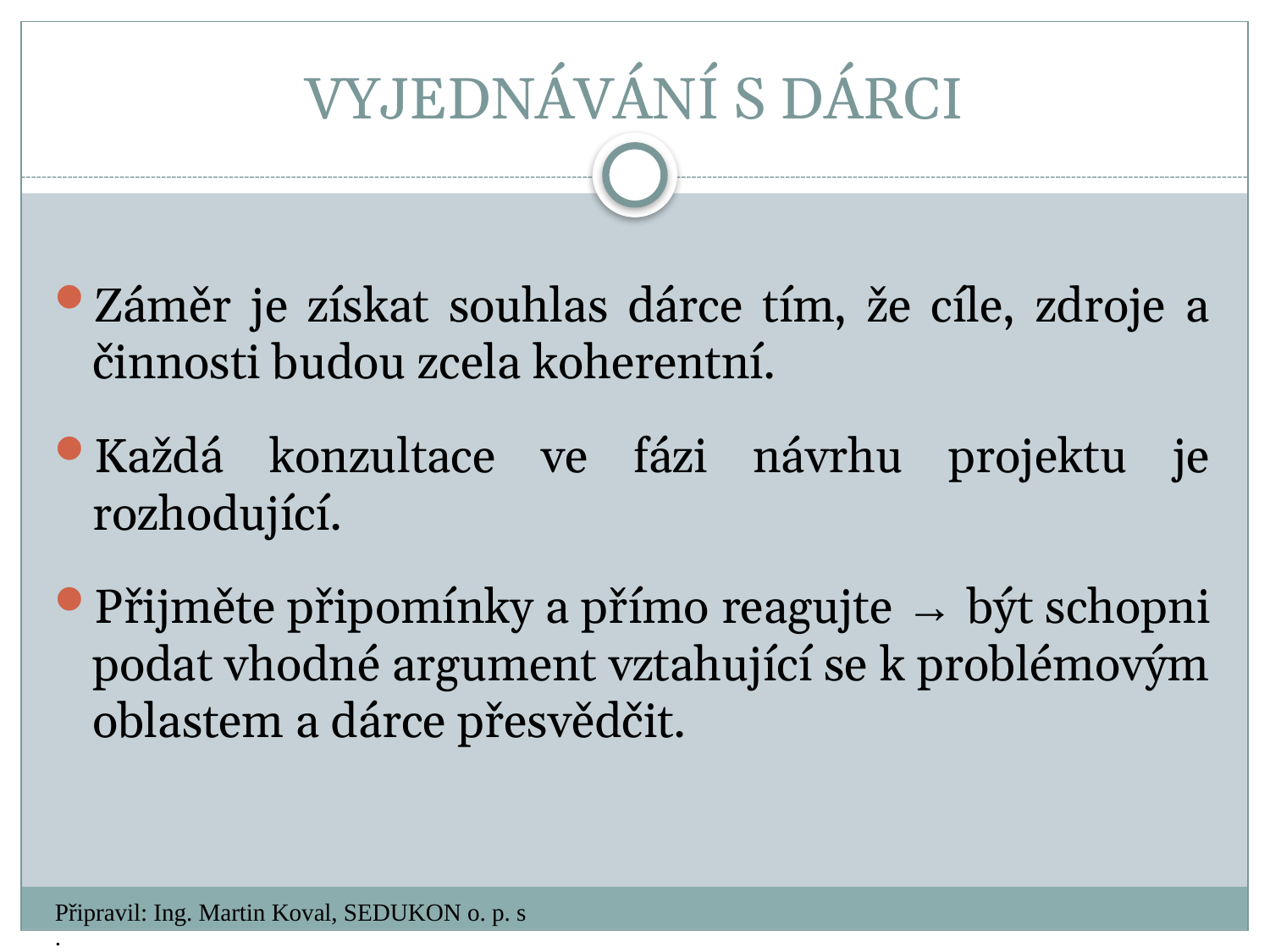

# VYJEDNÁVÁNÍ S DÁRCI
Záměr je získat souhlas dárce tím, že cíle, zdroje a činnosti budou zcela koherentní.

Každá konzultace ve fázi návrhu projektu je rozhodující.

Přijměte připomínky a přímo reagujte → být schopni podat vhodné argument vztahující se k problémovým oblastem a dárce přesvědčit.

Připravil: Ing. Martin Koval, SEDUKON o. p. s.